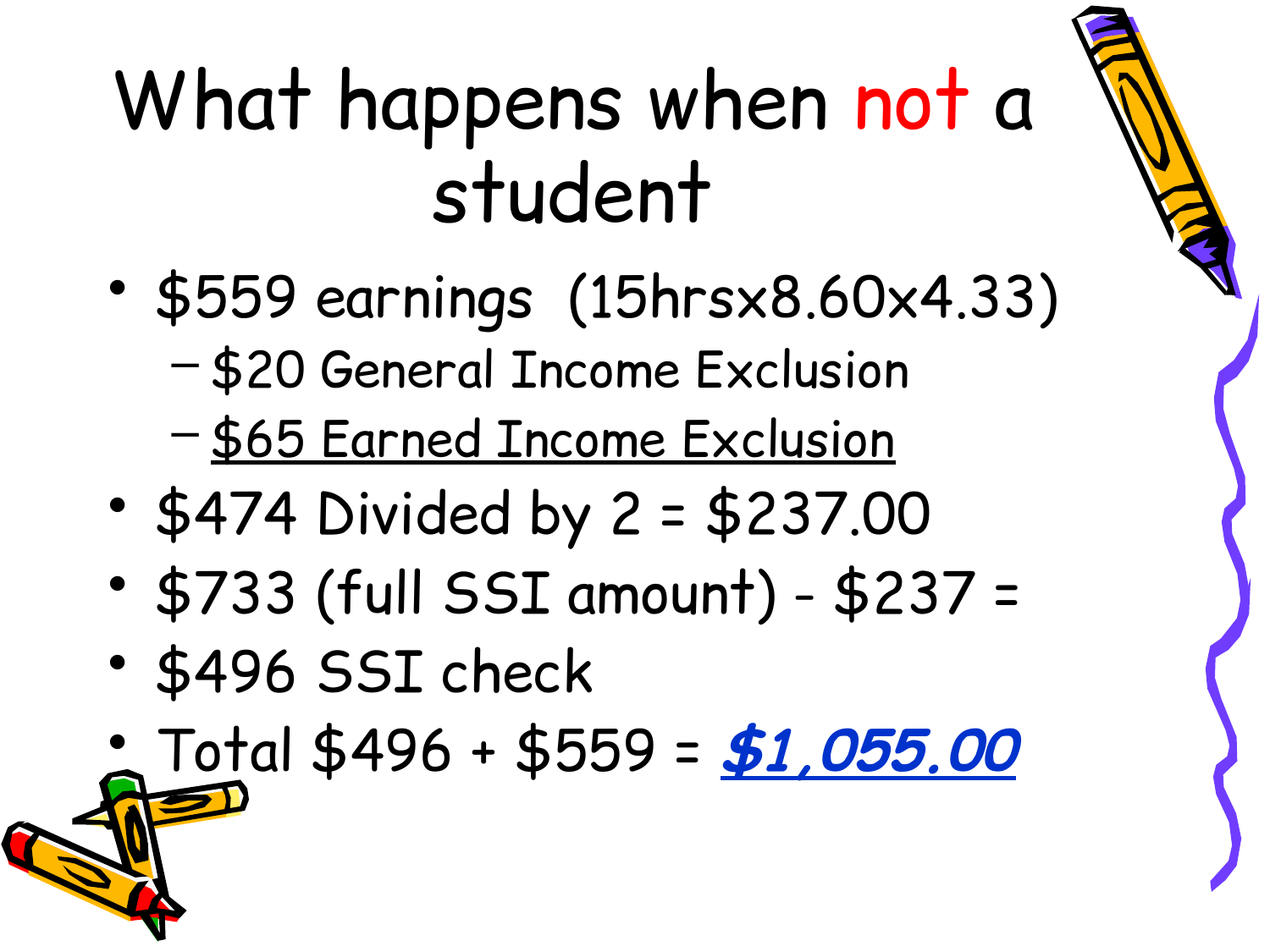

# What happens when not a student
$559 earnings  (15hrsx8.60x4.33)
$20 General Income Exclusion
$65 Earned Income Exclusion
$474 Divided by 2 = $237.00
$733 (full SSI amount) - $237 =
$496 SSI check
Total $496 + $559 = $1,055.00